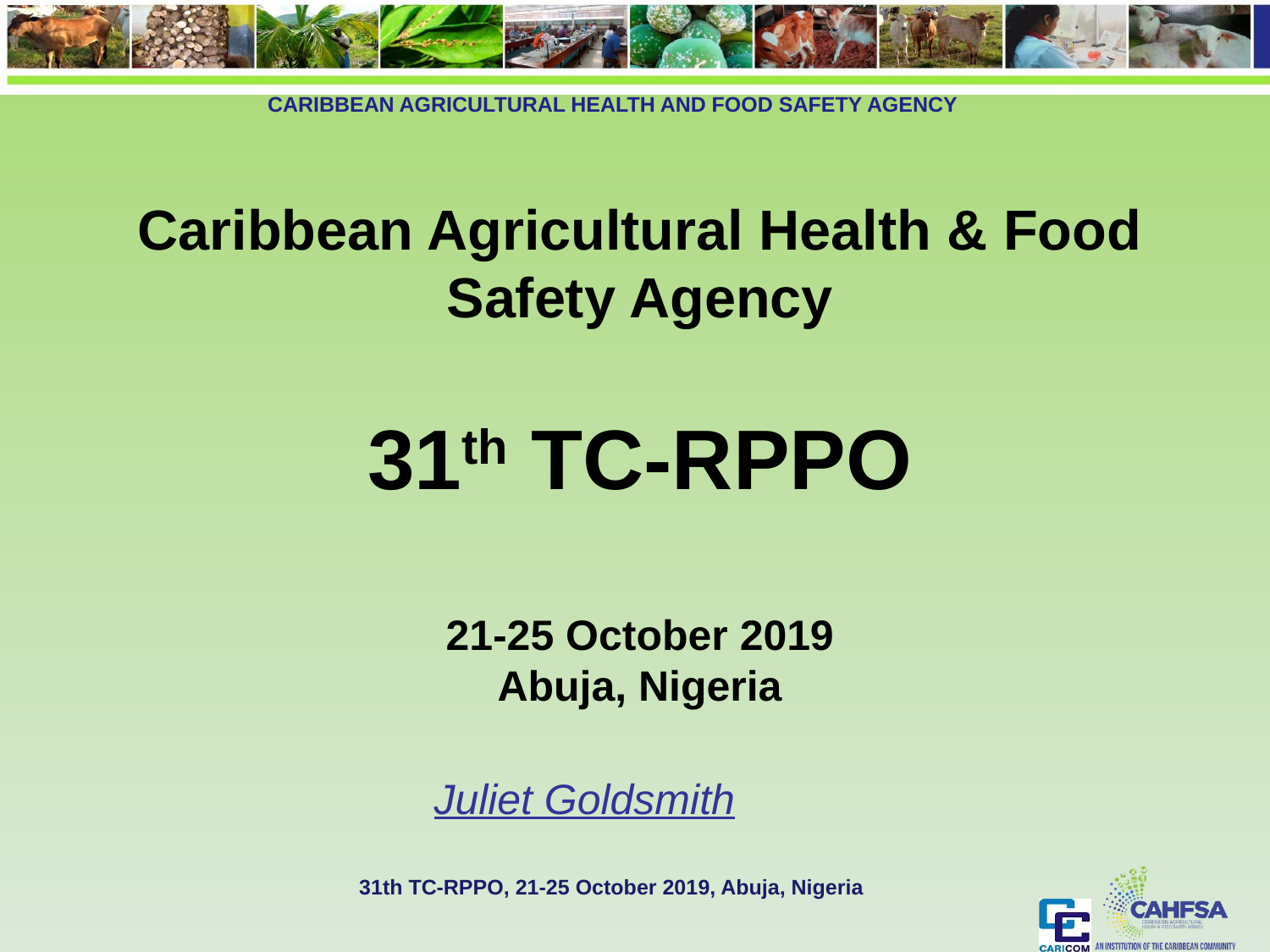

Caribbean Agricultural Health & Food Safety Agency
31th TC-RPPO
21-25 October 2019
Abuja, Nigeria
Juliet Goldsmith